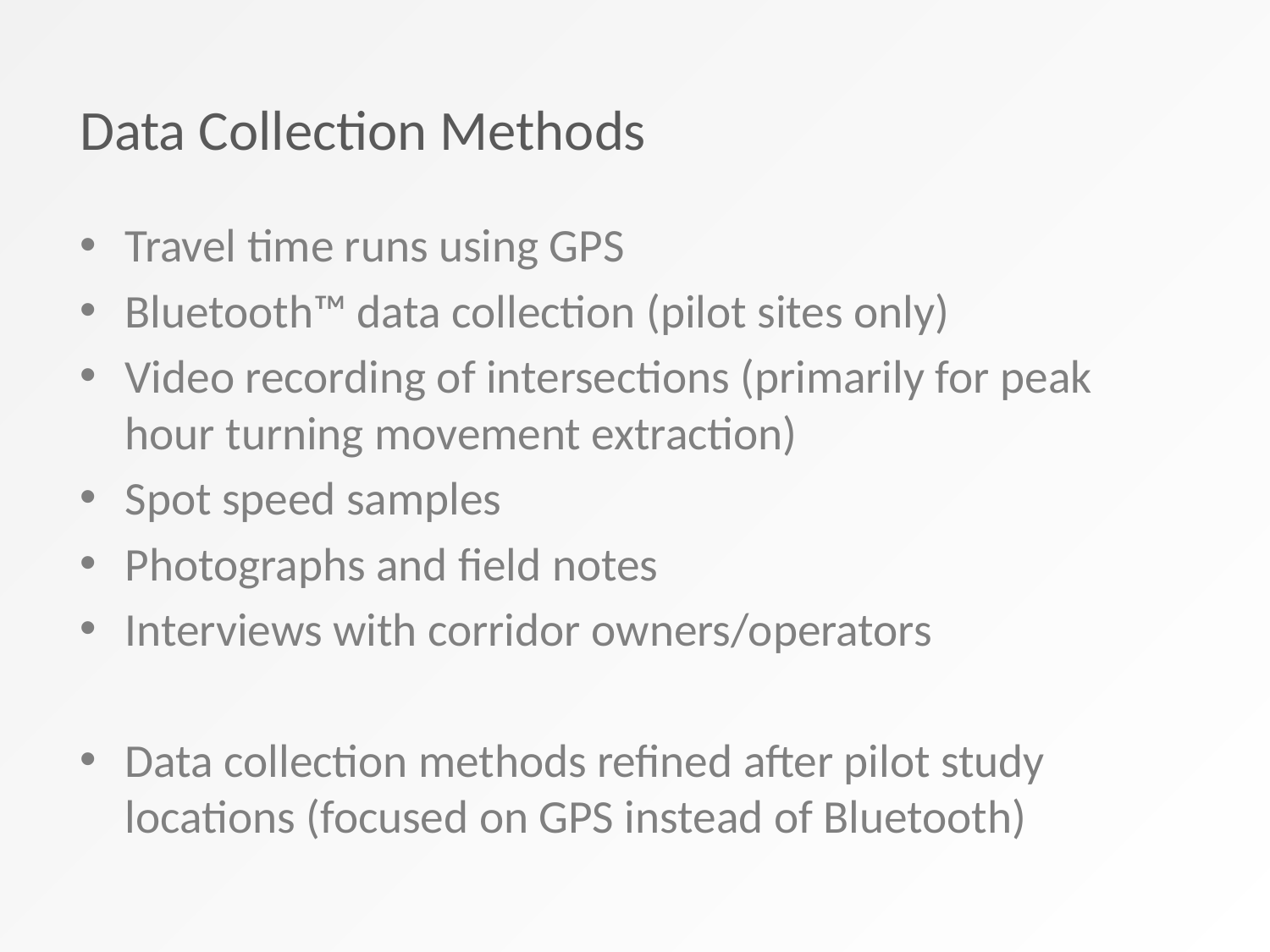

# Data Collection Methods
Travel time runs using GPS
Bluetooth™ data collection (pilot sites only)
Video recording of intersections (primarily for peak hour turning movement extraction)
Spot speed samples
Photographs and field notes
Interviews with corridor owners/operators

Data collection methods refined after pilot study locations (focused on GPS instead of Bluetooth)